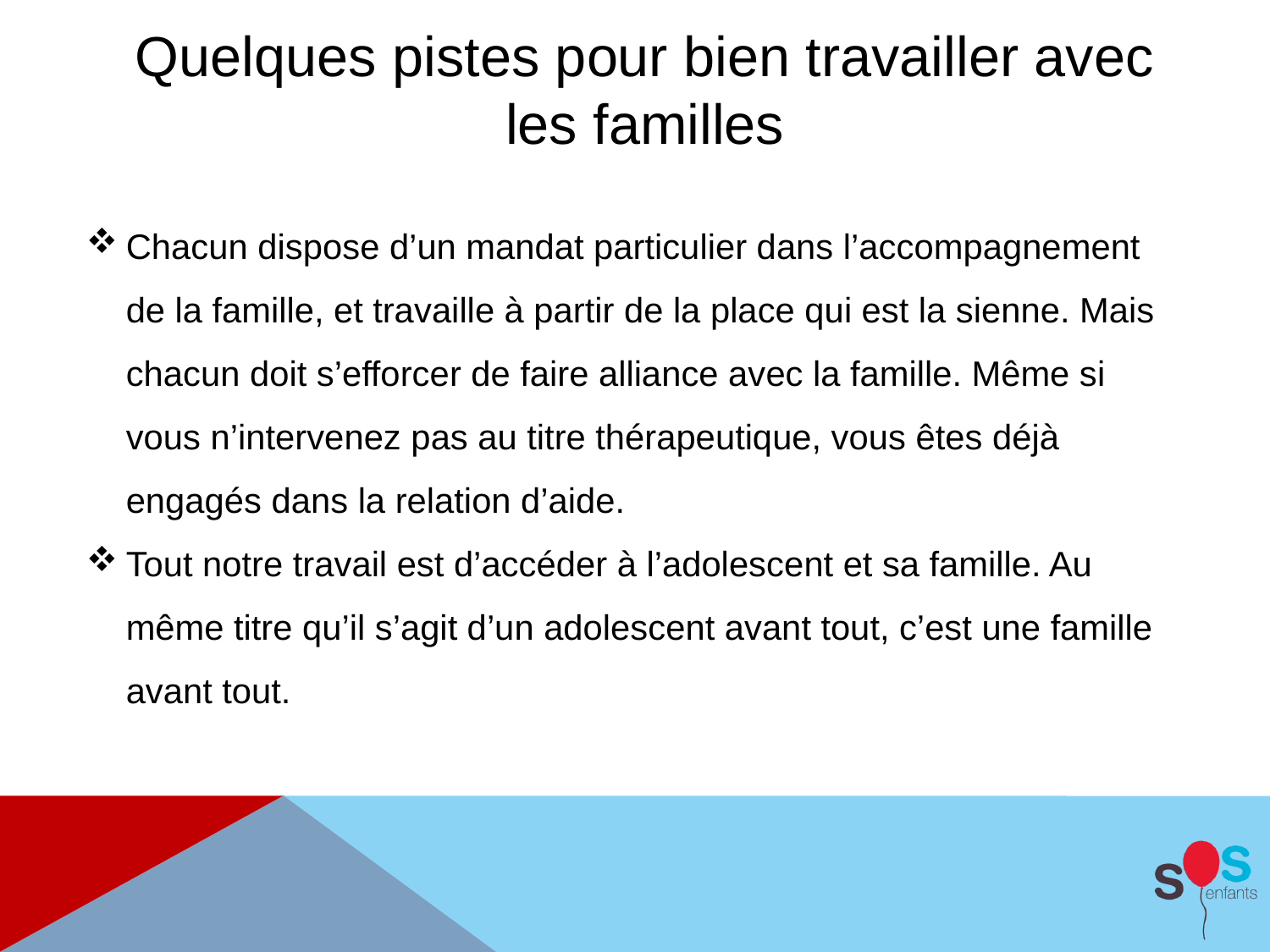

# Quelques pistes pour bien travailler avec les familles
Chacun dispose d’un mandat particulier dans l’accompagnement de la famille, et travaille à partir de la place qui est la sienne. Mais chacun doit s’efforcer de faire alliance avec la famille. Même si vous n’intervenez pas au titre thérapeutique, vous êtes déjà engagés dans la relation d’aide.
Tout notre travail est d’accéder à l’adolescent et sa famille. Au même titre qu’il s’agit d’un adolescent avant tout, c’est une famille avant tout.